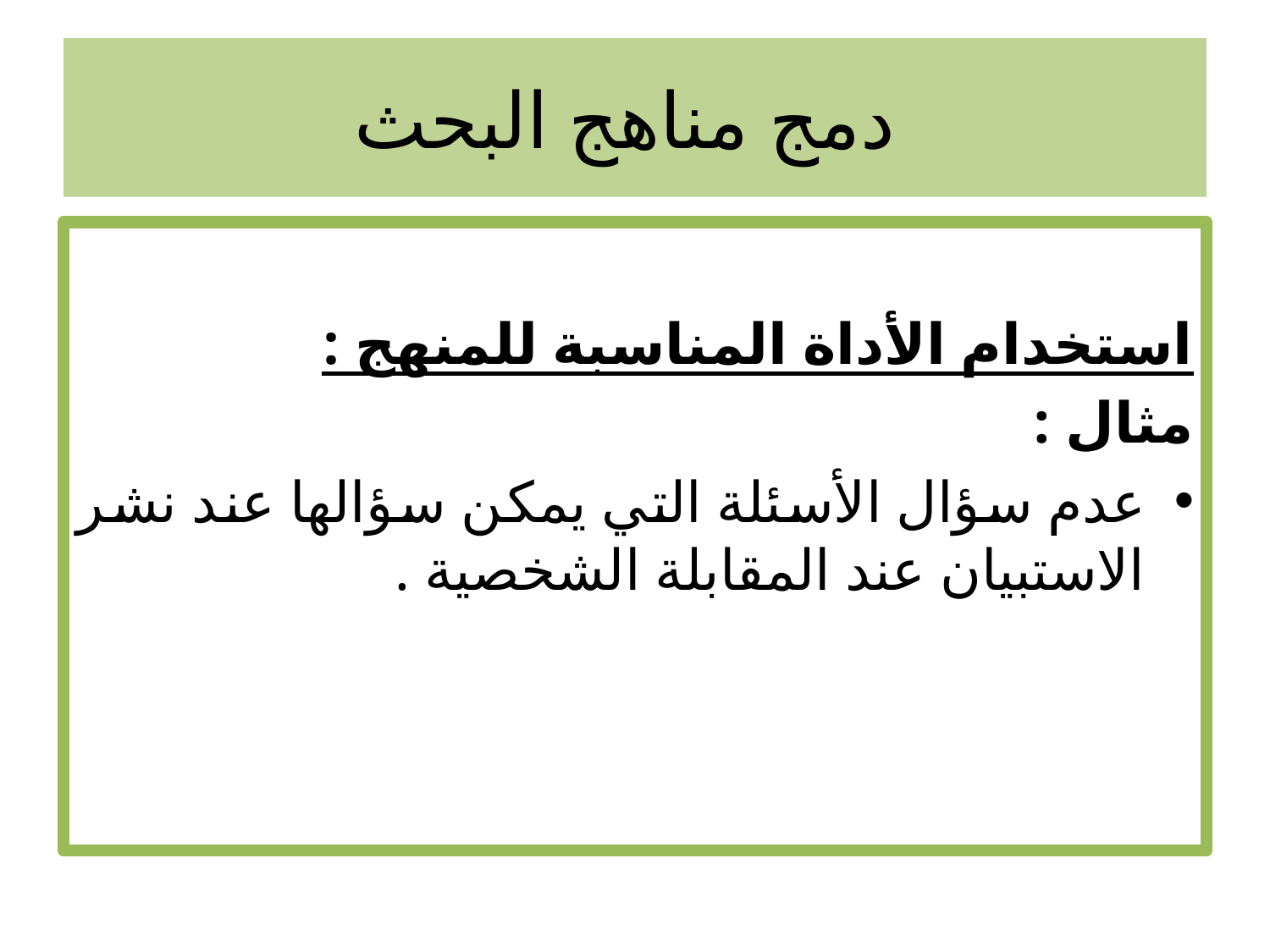

# دمج مناهج البحث

استخدام الأداة المناسبة للمنهج :
مثال :
عدم سؤال الأسئلة التي يمكن سؤالها عند نشر الاستبيان عند المقابلة الشخصية .